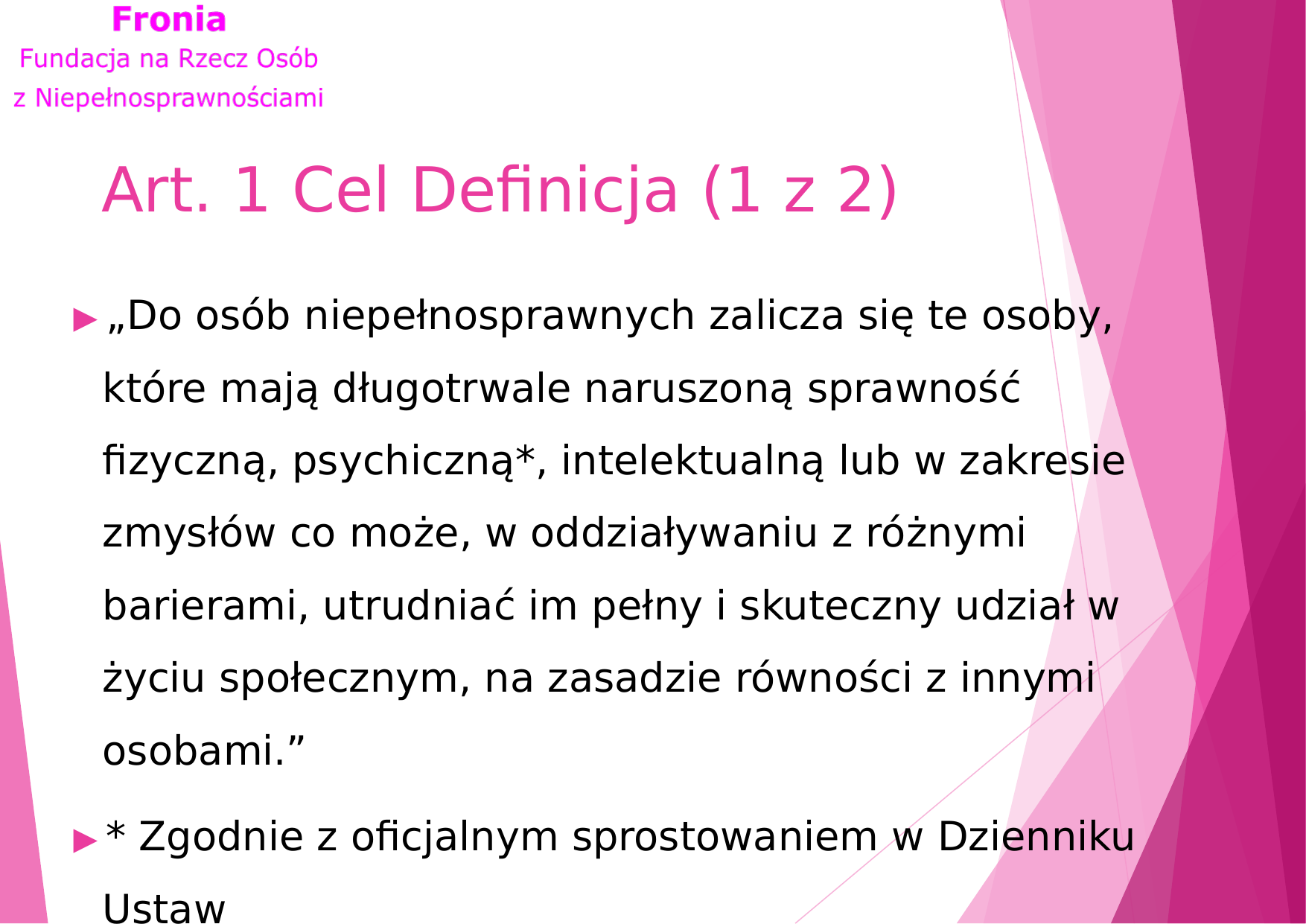

# Art. 1 Cel Definicja (1 z 2)
„Do osób niepełnosprawnych zalicza się te osoby, które mają długotrwale naruszoną sprawność fizyczną, psychiczną*, intelektualną lub w zakresie zmysłów co może, w oddziaływaniu z różnymi barierami, utrudniać im pełny i skuteczny udział w życiu społecznym, na zasadzie równości z innymi osobami.”
* Zgodnie z oficjalnym sprostowaniem w Dzienniku Ustaw